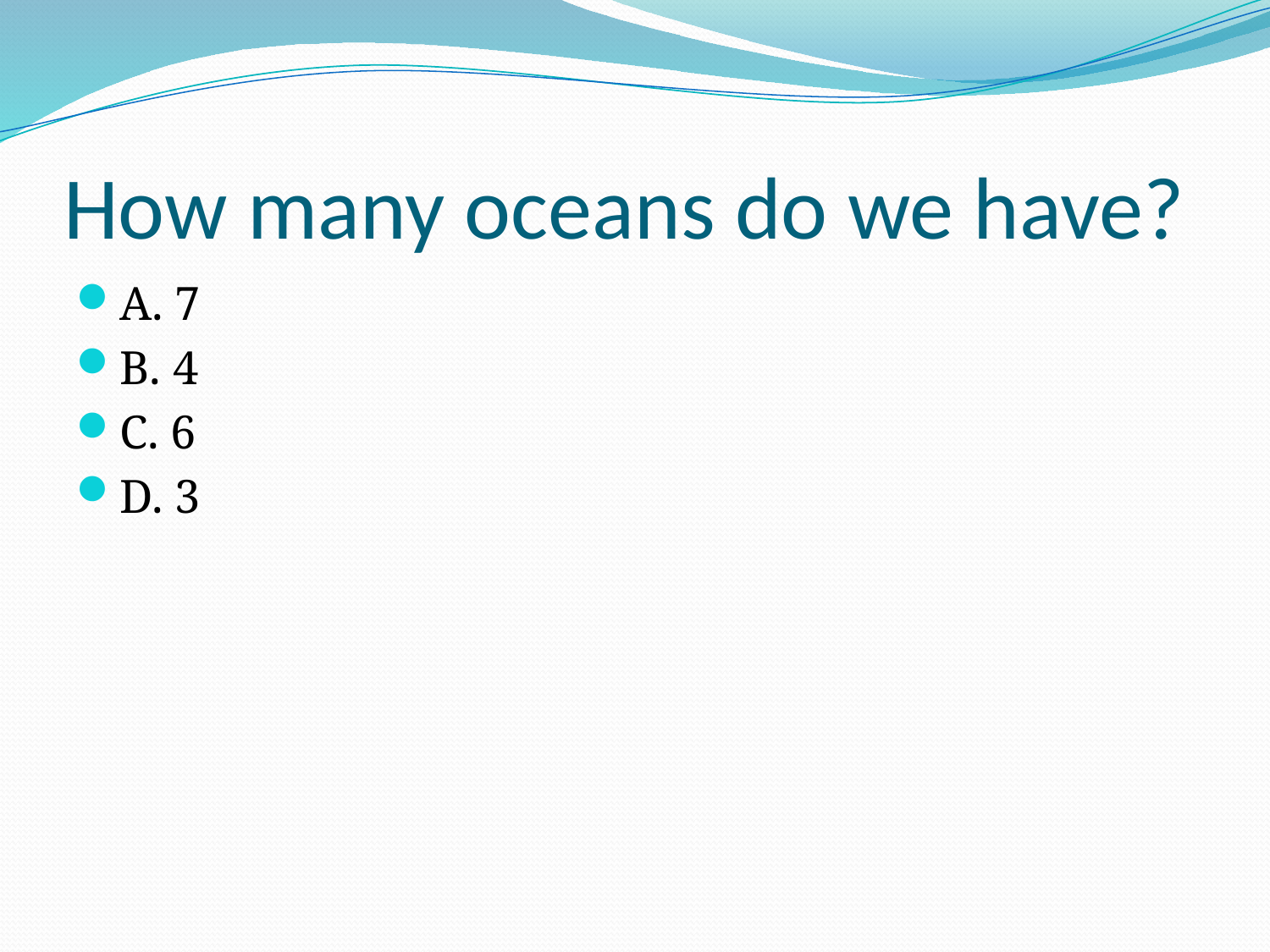

# How many oceans do we have?
A. 7
B. 4
C. 6
D. 3